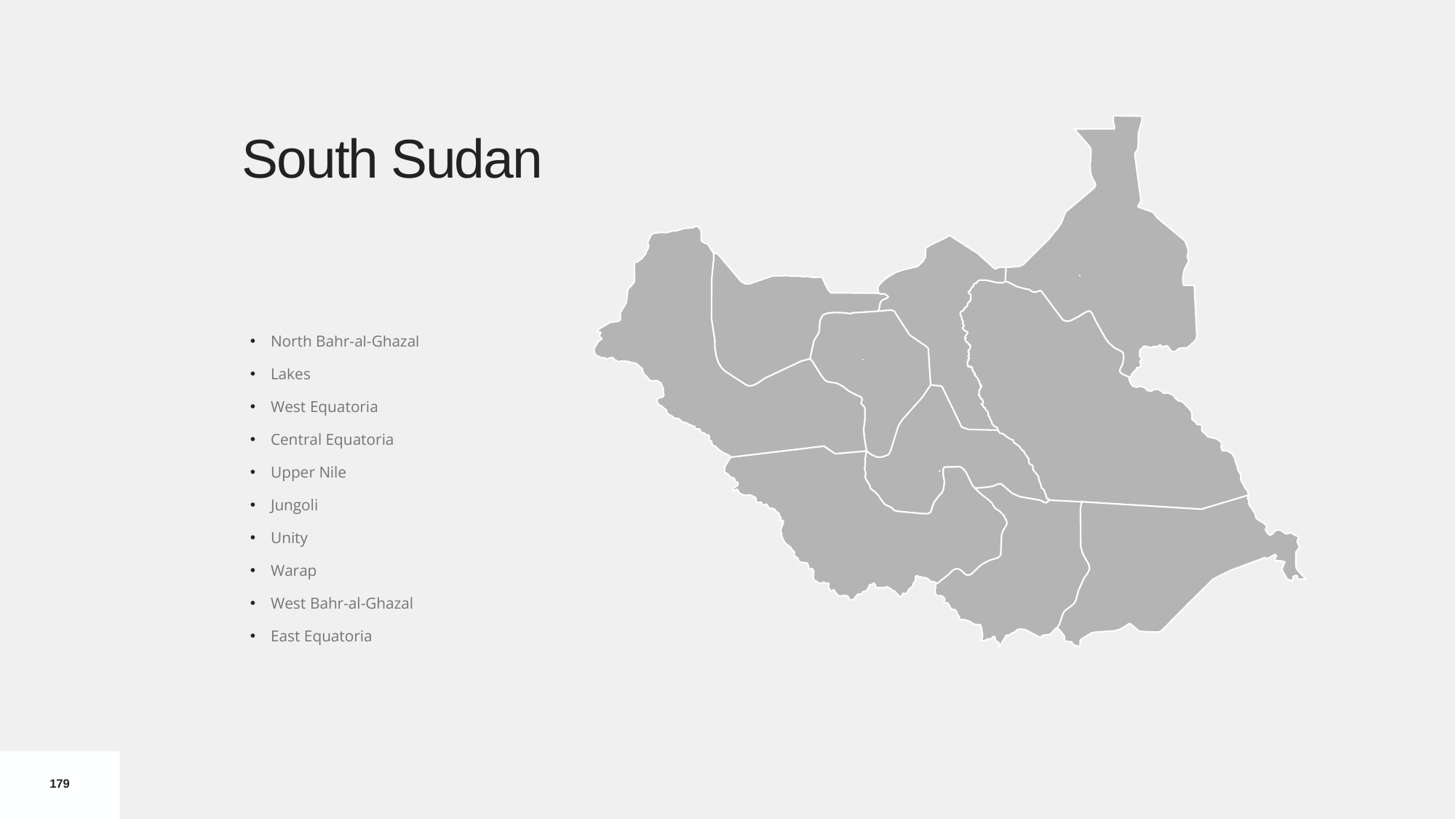

# South Sudan

North Bahr-al-Ghazal
Lakes
West Equatoria
Central Equatoria
Upper Nile
Jungoli
Unity
Warap
West Bahr-al-Ghazal
East Equatoria